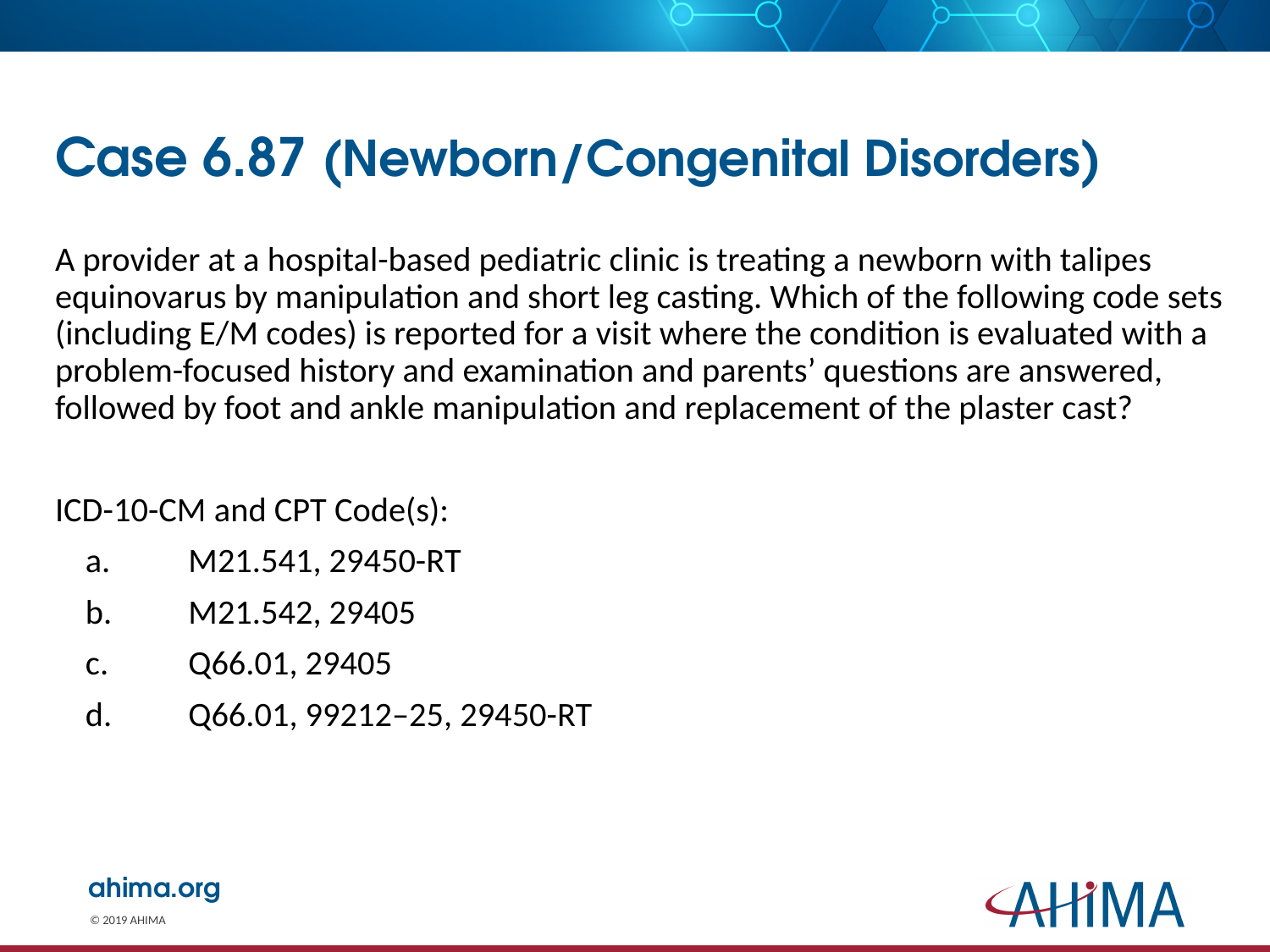

# Case 6.87 (Newborn/Congenital Disorders)

A provider at a hospital-based pediatric clinic is treating a newborn with talipes equinovarus by manipulation and short leg casting. Which of the following code sets (including E/M codes) is reported for a visit where the condition is evaluated with a problem-focused history and examination and parents’ questions are answered, followed by foot and ankle manipulation and replacement of the plaster cast?

ICD-10-CM and CPT Code(s):
	a.	M21.541, 29450-RT
	b.	M21.542, 29405
	c.	Q66.01, 29405
	d.	Q66.01, 99212–25, 29450-RT